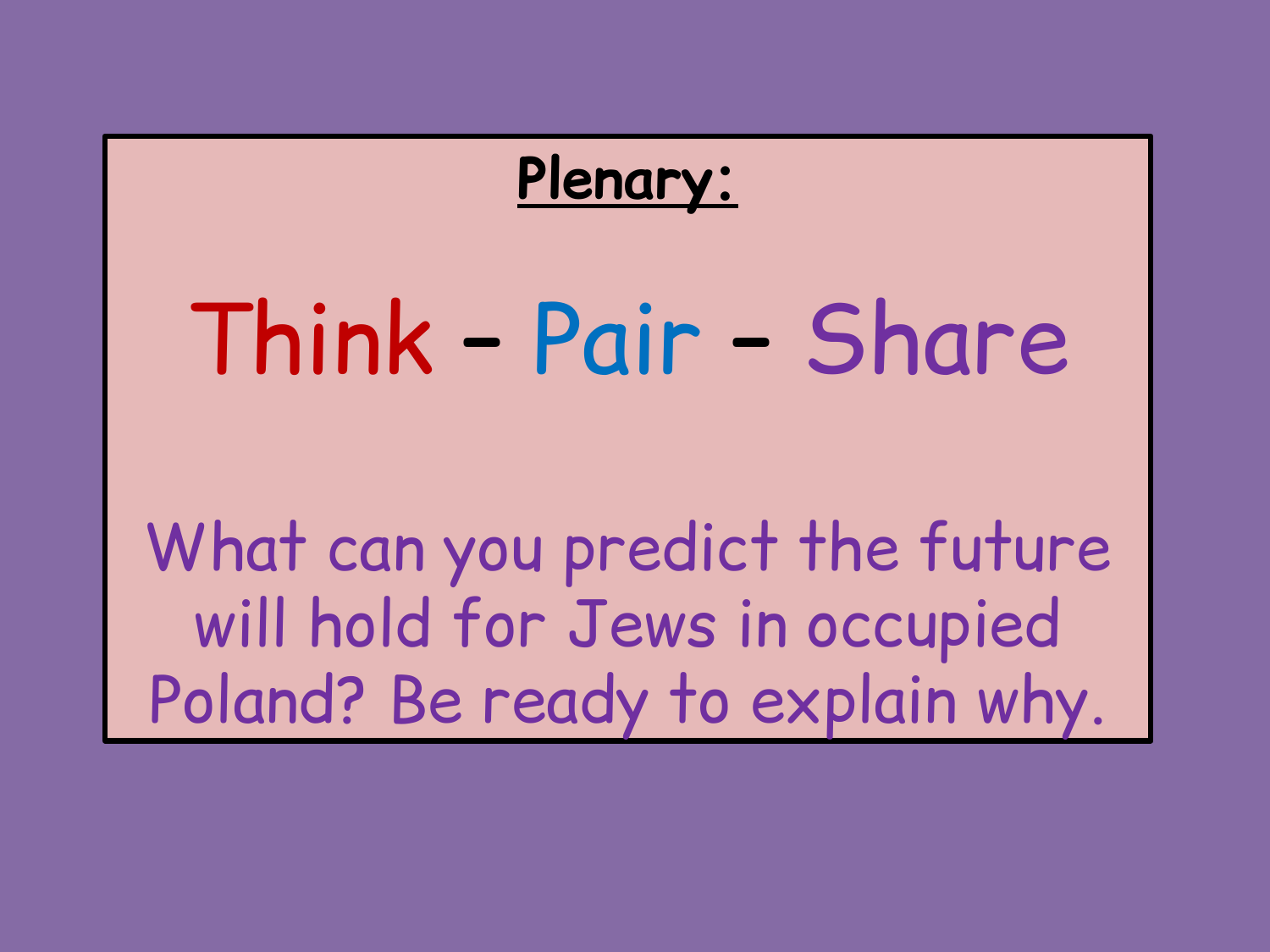

Plenary:

Think – Pair – Share

What can you predict the future will hold for Jews in occupied Poland? Be ready to explain why.